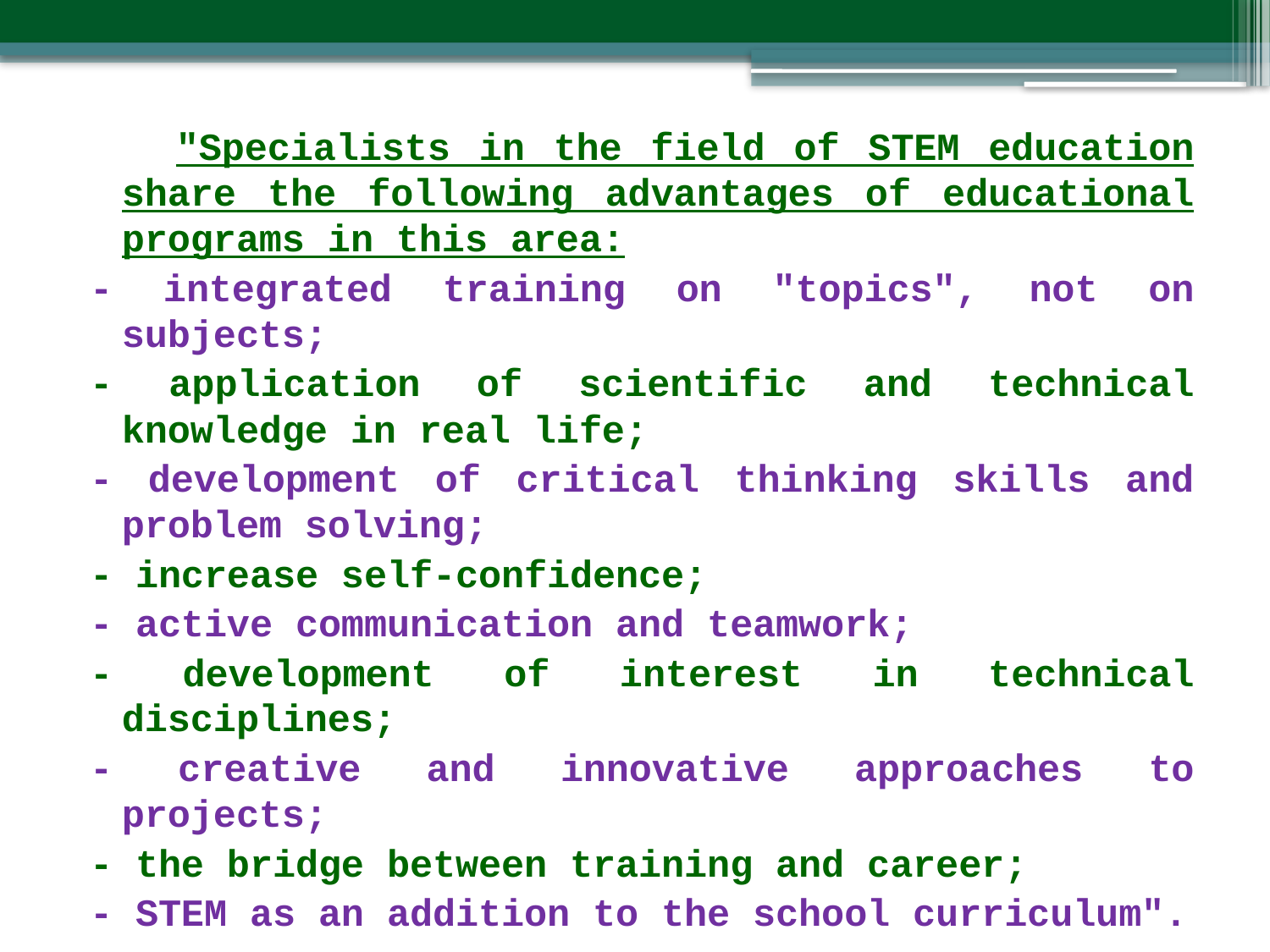

"Specialists in the field of STEM education share the following advantages of educational programs in this area:
- integrated training on "topics", not on subjects;
- application of scientific and technical knowledge in real life;
- development of critical thinking skills and problem solving;
- increase self-confidence;
- active communication and teamwork;
- development of interest in technical disciplines;
- creative and innovative approaches to projects;
- the bridge between training and career;
- STEM as an addition to the school curriculum".